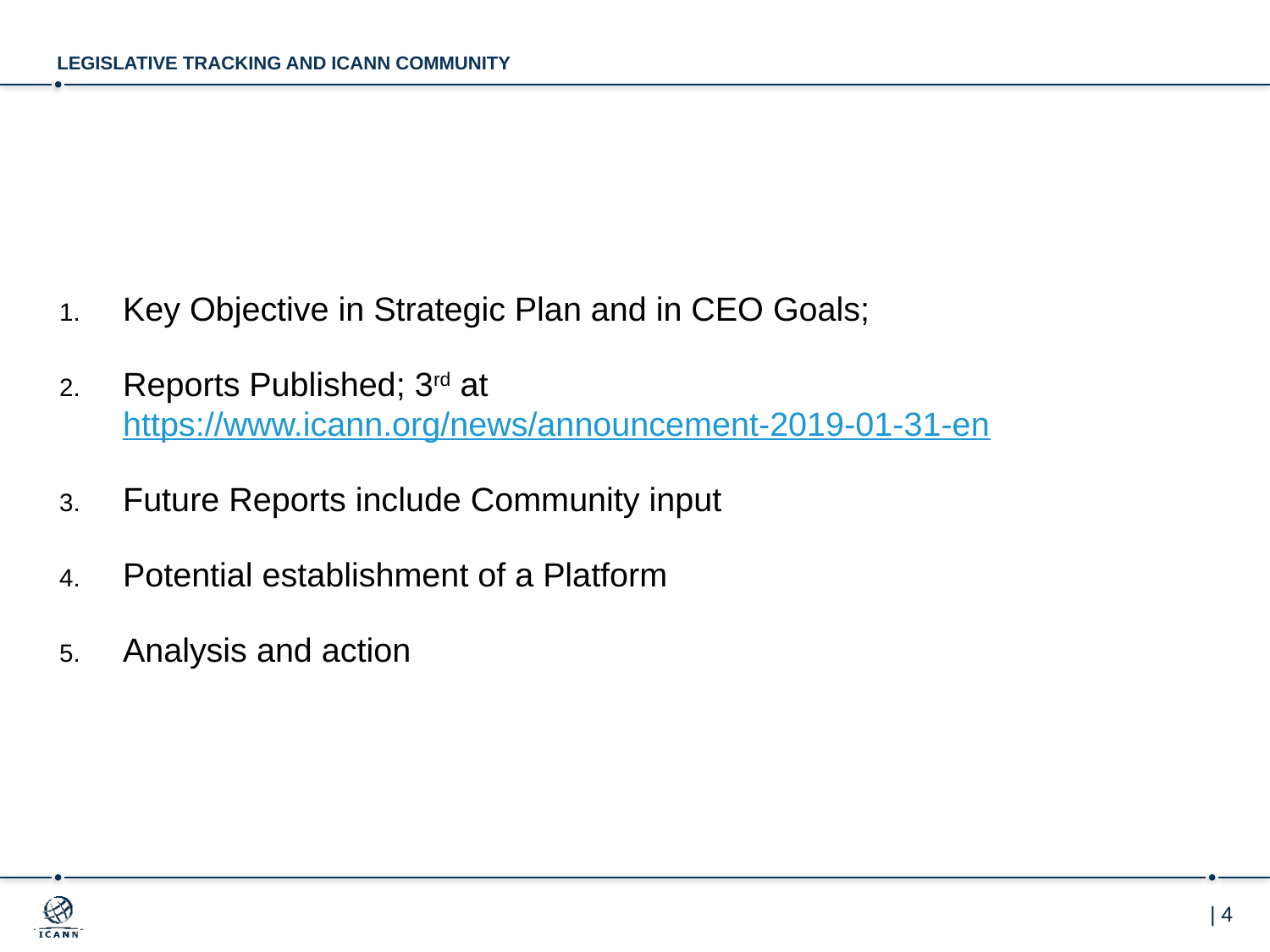

# LEGISLATIVE TRACKING AND ICANN COMMUNITY

Key Objective in Strategic Plan and in CEO Goals;
Reports Published; 3rd at https://www.icann.org/news/announcement-2019-01-31-en
Future Reports include Community input
Potential establishment of a Platform
Analysis and action